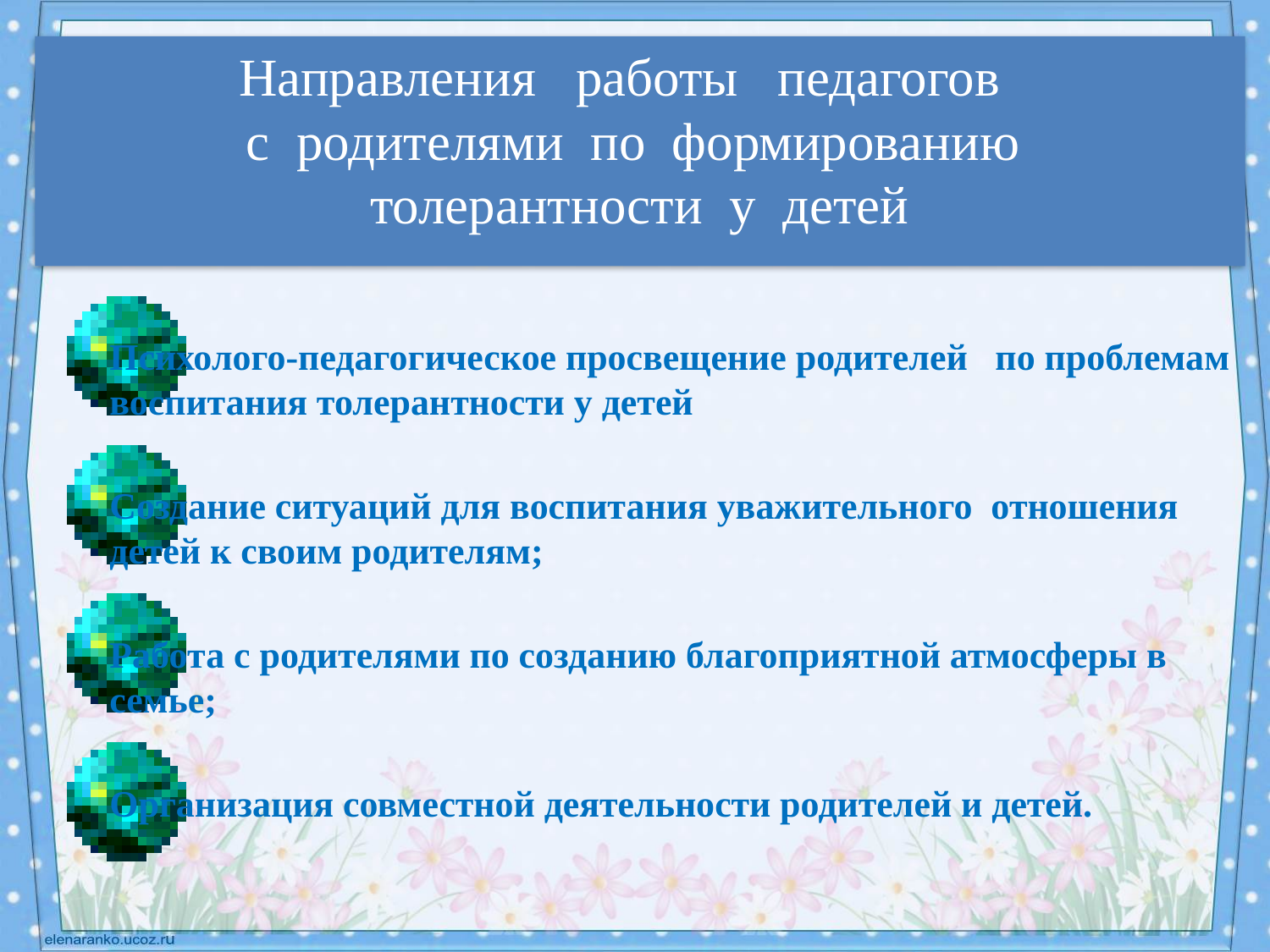

# Направления   работы   педагогов с  родителями  по  формированию толерантности  у  детей

Психолого-педагогическое просвещение родителей   по проблемам воспитания толерантности у детей

Создание ситуаций для воспитания уважительного  отношения детей к своим родителям;

Работа с родителями по созданию благоприятной атмосферы в семье;

Организация совместной деятельности родителей и детей.